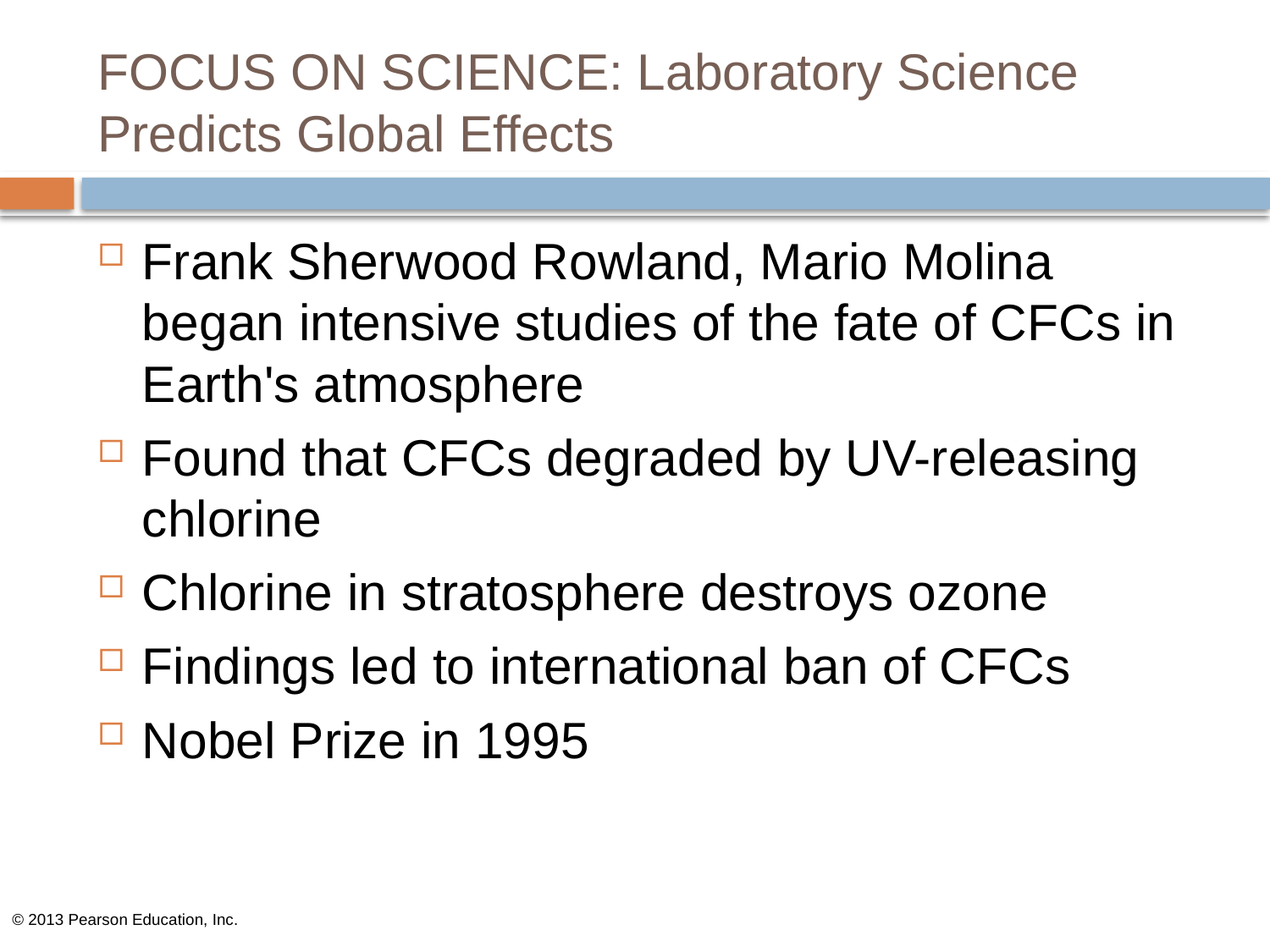

# FOCUS ON SCIENCE: Laboratory Science Predicts Global Effects
Frank Sherwood Rowland, Mario Molina began intensive studies of the fate of CFCs in Earth's atmosphere
Found that CFCs degraded by UV-releasing chlorine
Chlorine in stratosphere destroys ozone
Findings led to international ban of CFCs
Nobel Prize in 1995